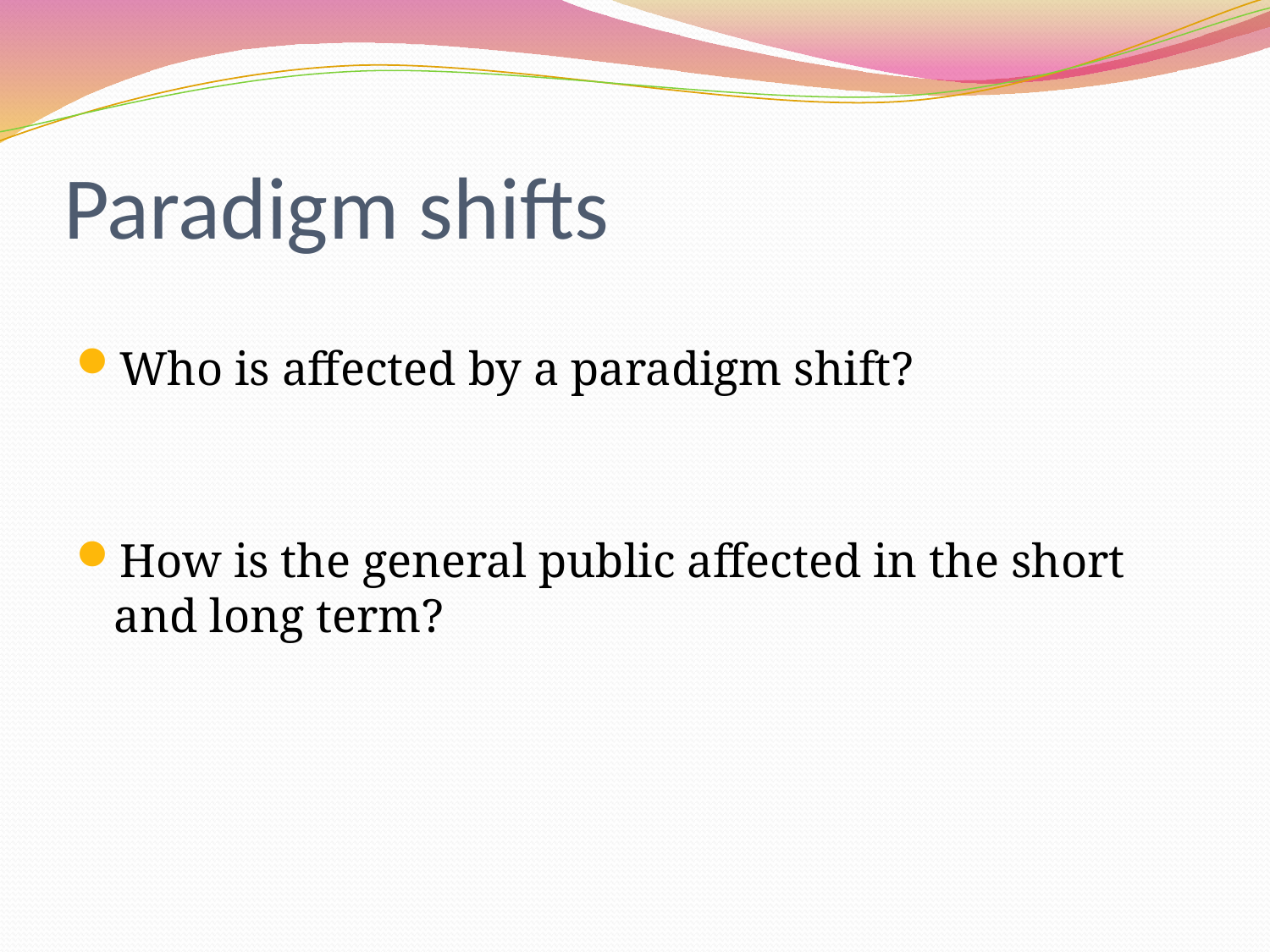

# Paradigm shifts

Who is affected by a paradigm shift?

How is the general public affected in the short and long term?